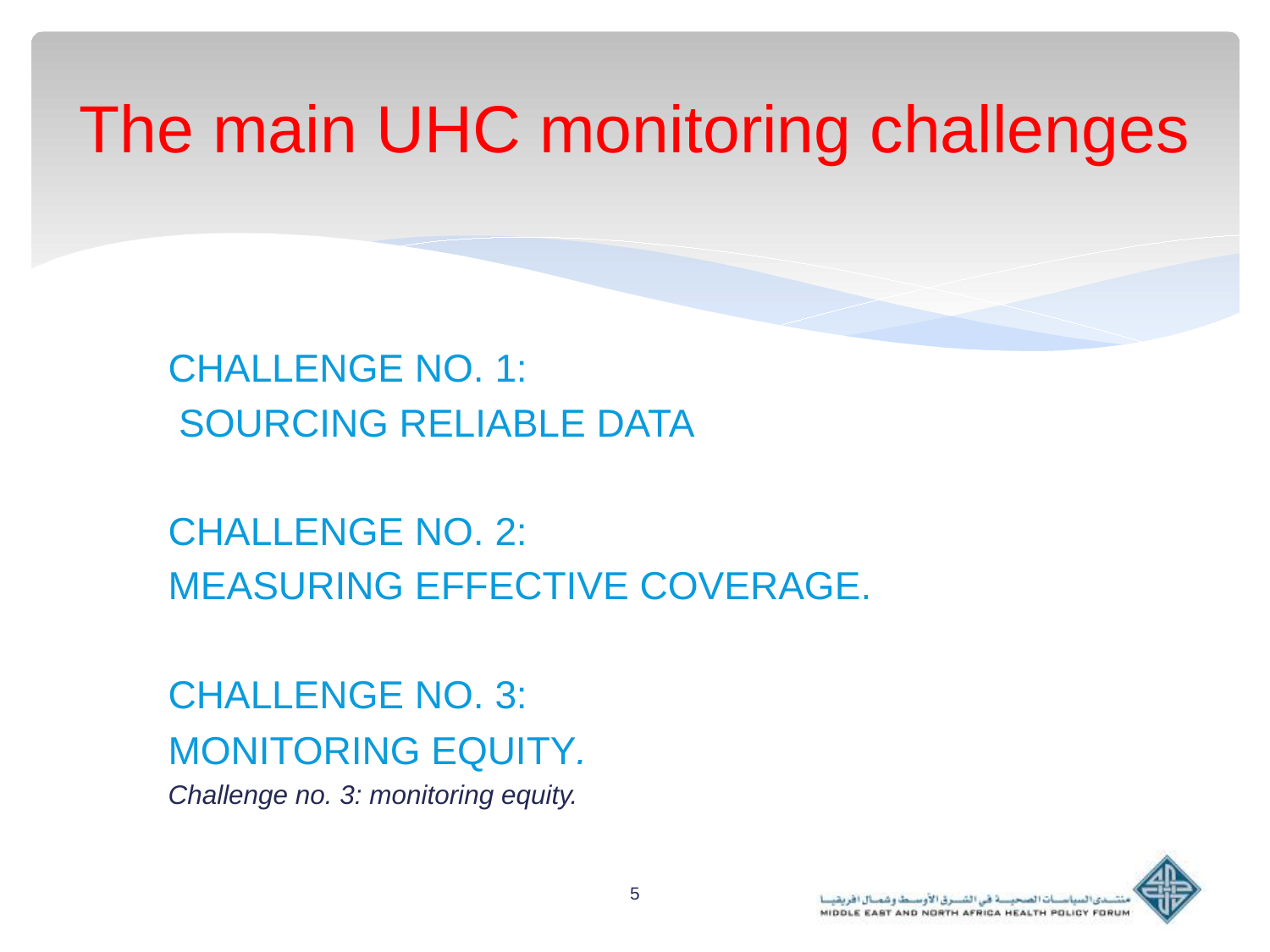

# The main UHC monitoring challenges
Challenge no. 1:
 sourcing reliable data

Challenge no. 2:
measuring effective coverage.

Challenge no. 3:
monitoring equity.
Challenge no. 3: monitoring equity.
5